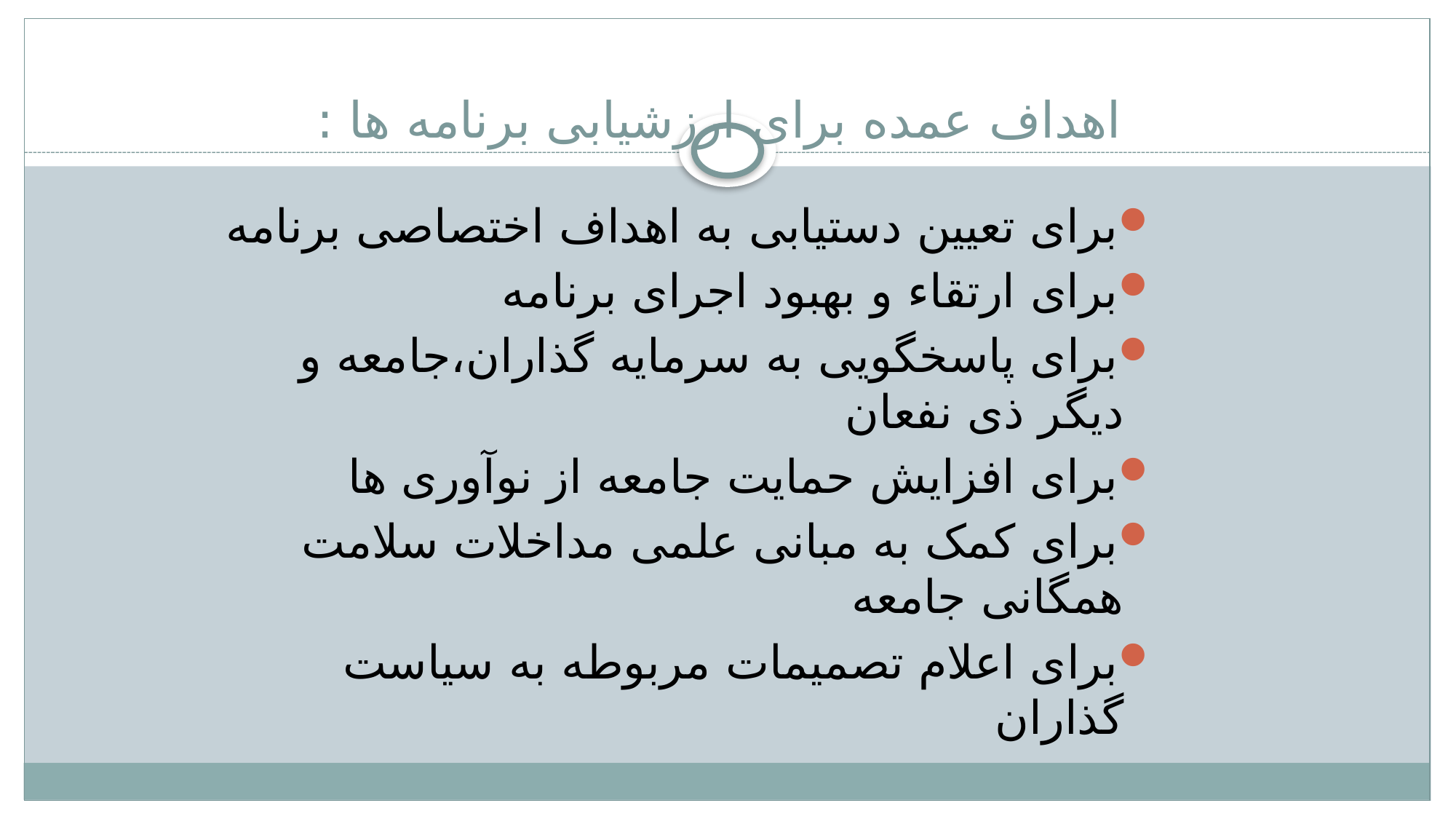

# اهداف عمده برای ارزشیابی برنامه ها :
برای تعیین دستیابی به اهداف اختصاصی برنامه
برای ارتقاء و بهبود اجرای برنامه
برای پاسخگویی به سرمایه گذاران،جامعه و دیگر ذی نفعان
برای افزایش حمایت جامعه از نوآوری ها
برای کمک به مبانی علمی مداخلات سلامت همگانی جامعه
برای اعلام تصمیمات مربوطه به سیاست گذاران